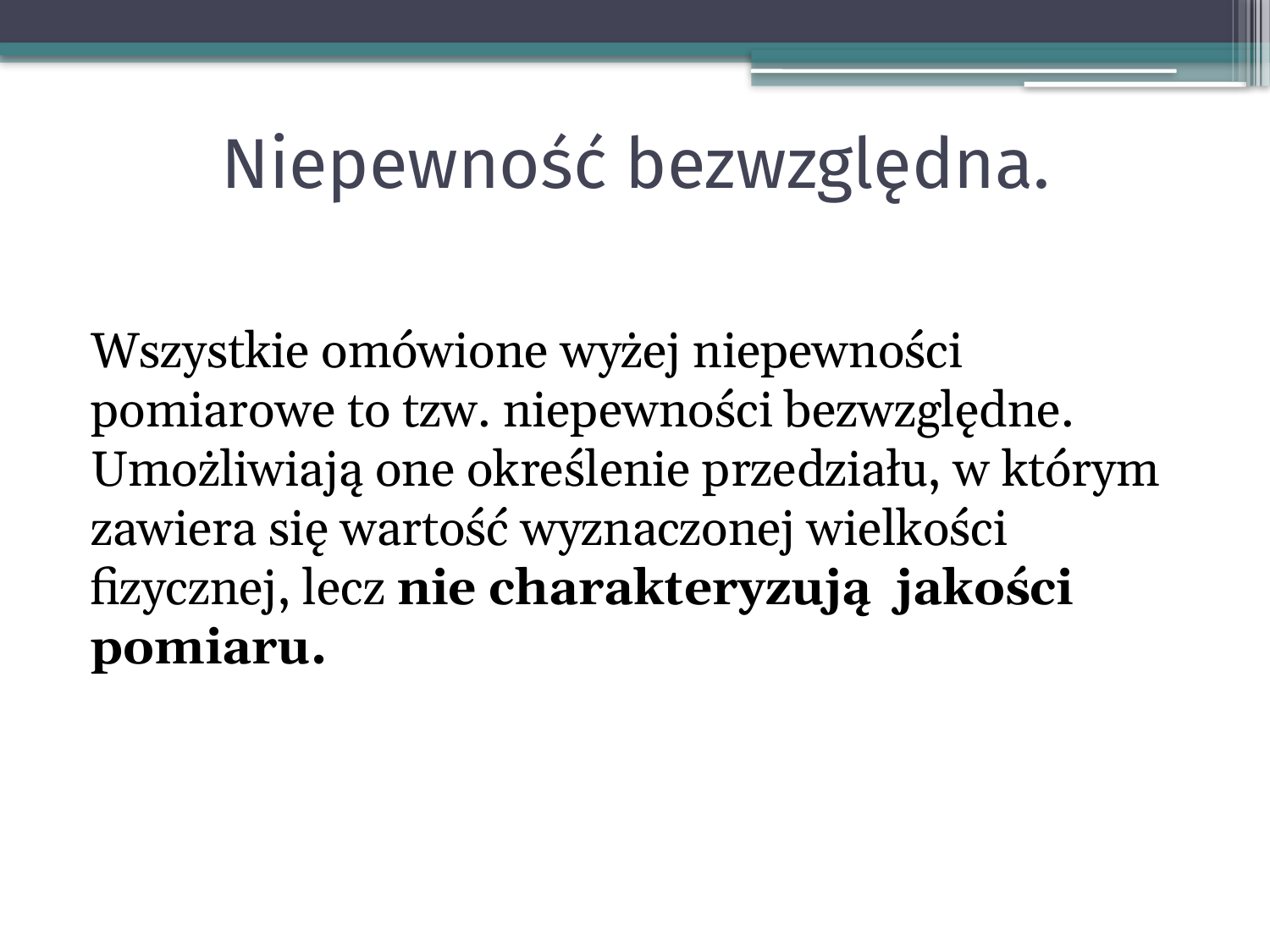

# Niepewność bezwzględna.
Wszystkie omówione wyżej niepewności pomiarowe to tzw. niepewności bezwzględne. Umożliwiają one określenie przedziału, w którym zawiera się wartość wyznaczonej wielkości fizycznej, lecz nie charakteryzują  jakości pomiaru.